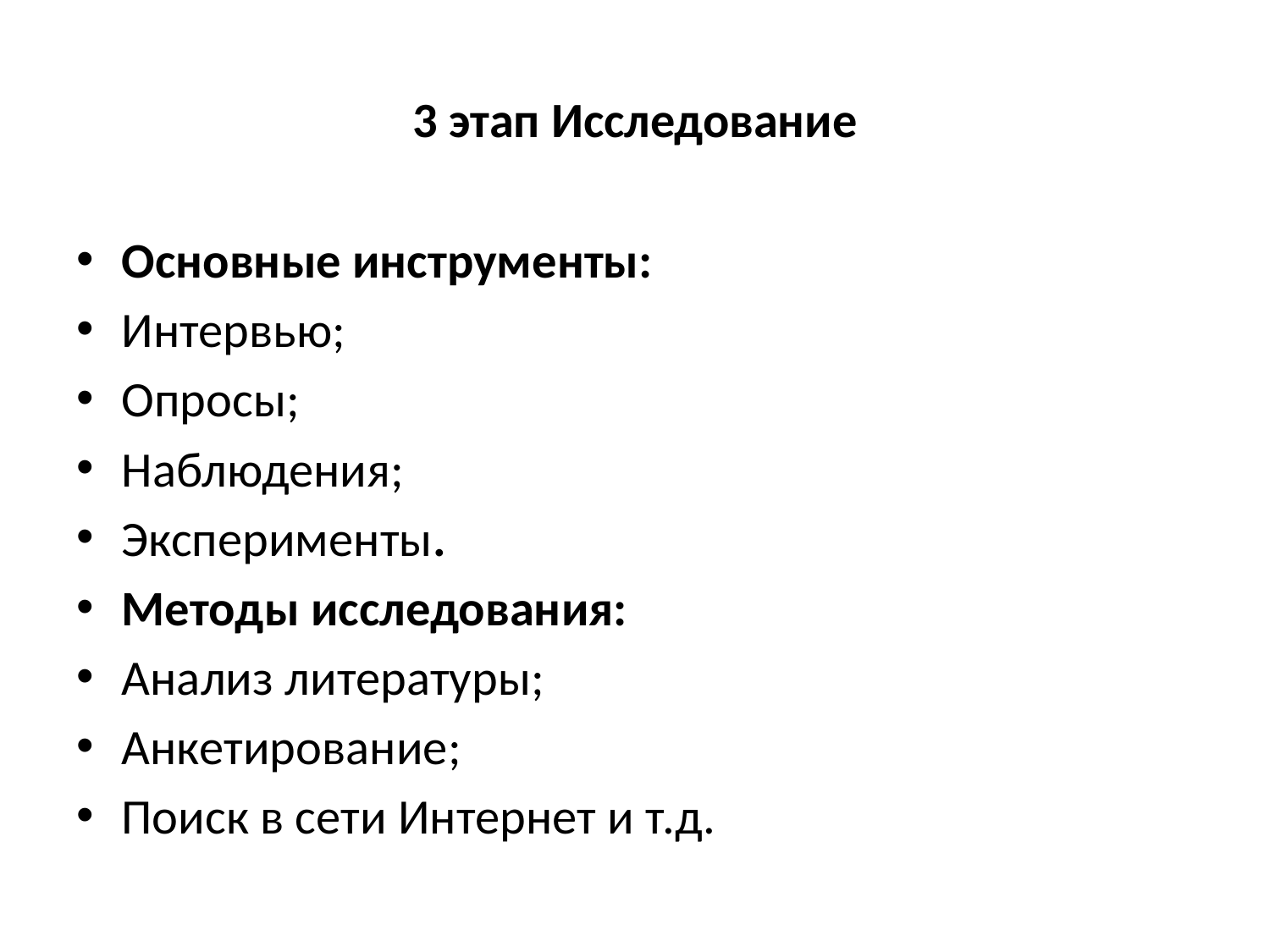

# 3 этап Исследование
Основные инструменты:
Интервью;
Опросы;
Наблюдения;
Эксперименты.
Методы исследования:
Анализ литературы;
Анкетирование;
Поиск в сети Интернет и т.д.